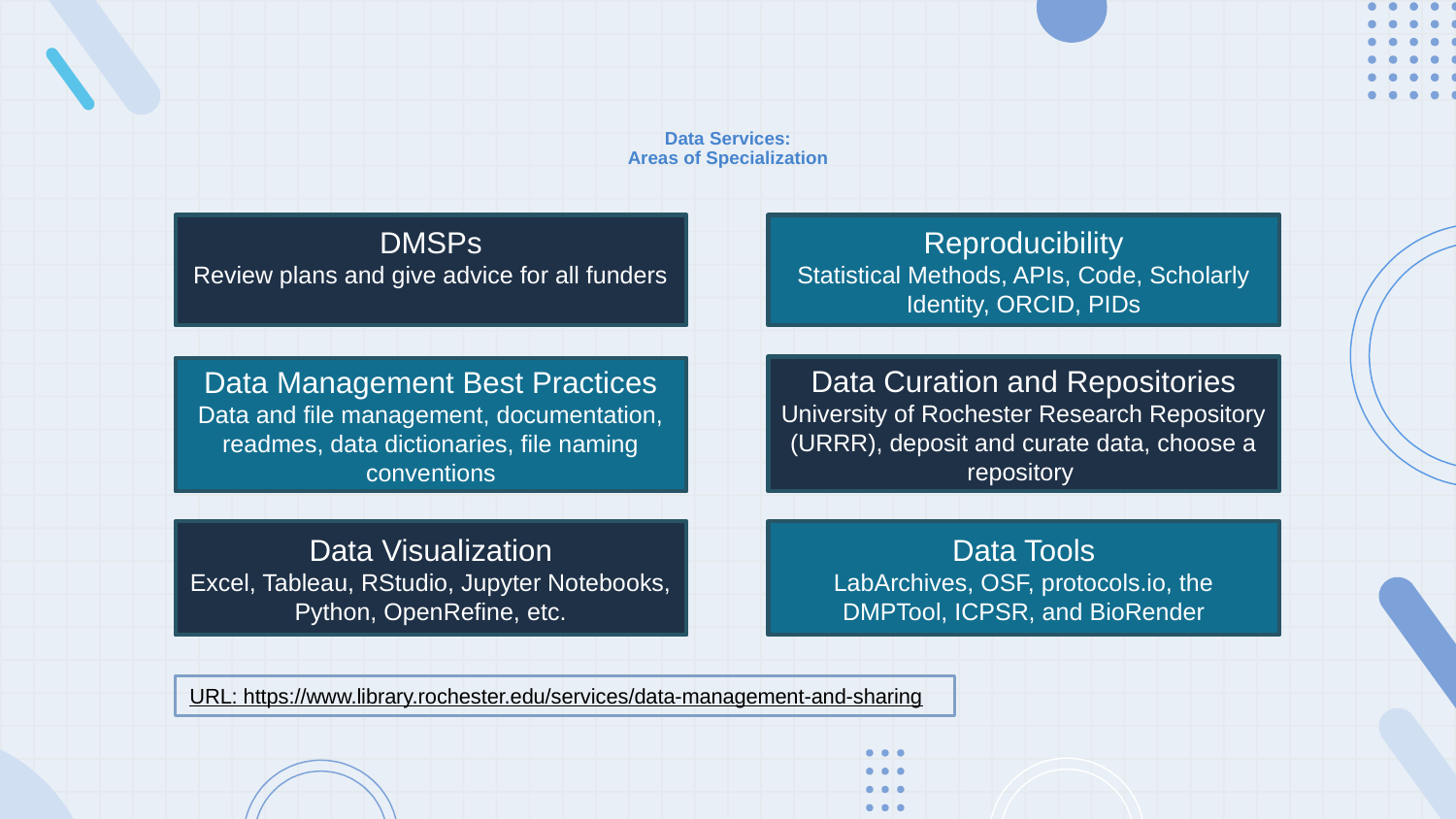

# Data Services: Areas of Specialization
DMSPs
Review plans and give advice for all funders

Reproducibility
Statistical Methods, APIs, Code, Scholarly Identity, ORCID, PIDs
Data Curation and Repositories
University of Rochester Research Repository (URRR), deposit and curate data, choose a repository
Data Management Best Practices
Data and file management, documentation, readmes, data dictionaries, file naming conventions
Data Visualization
Excel, Tableau, RStudio, Jupyter Notebooks, Python, OpenRefine, etc.
Data Tools
LabArchives, OSF, protocols.io, the DMPTool, ICPSR, and BioRender
URL: https://www.library.rochester.edu/services/data-management-and-sharing